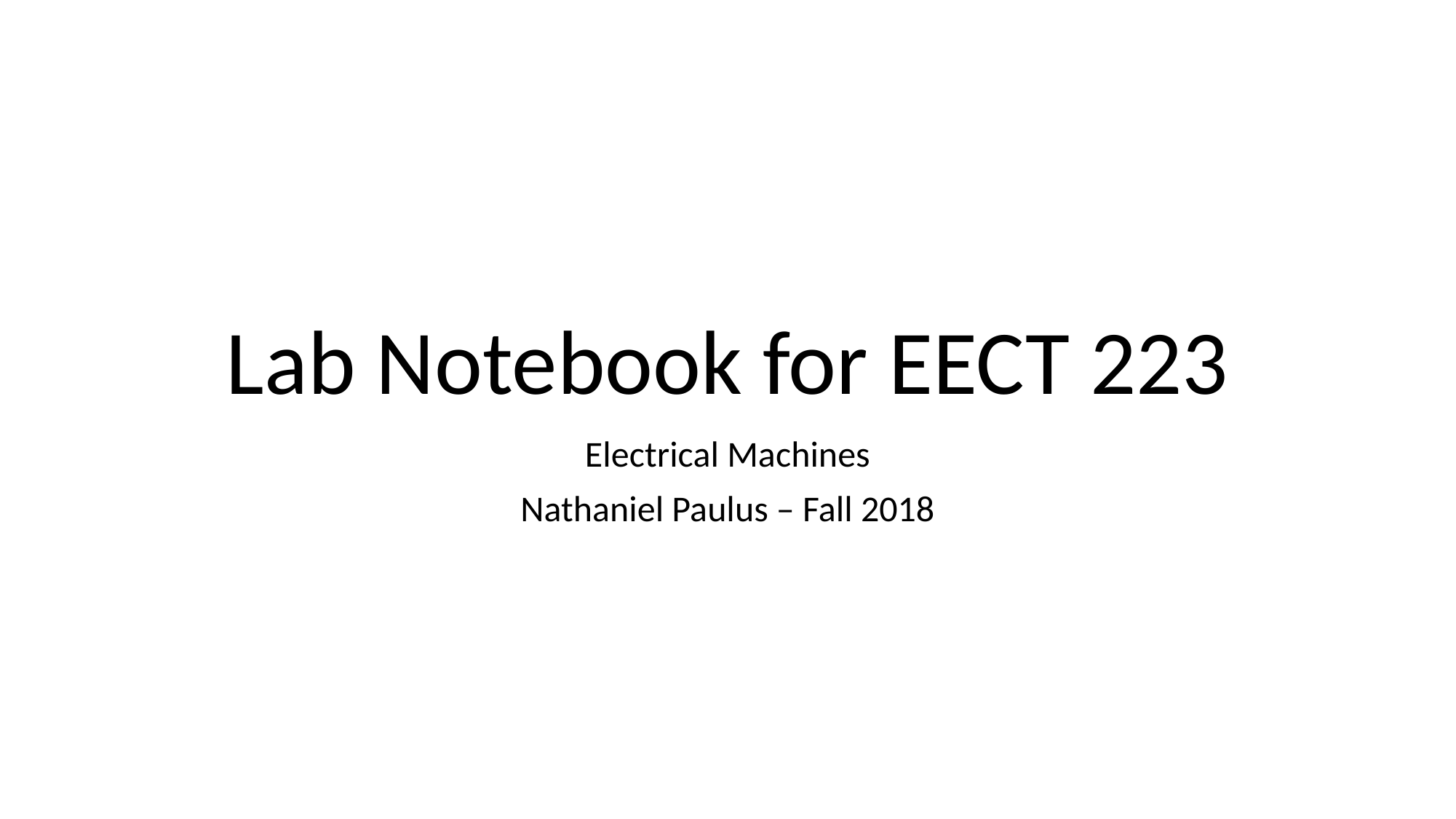

# Lab Notebook for EECT 223
Electrical Machines
Nathaniel Paulus – Fall 2018